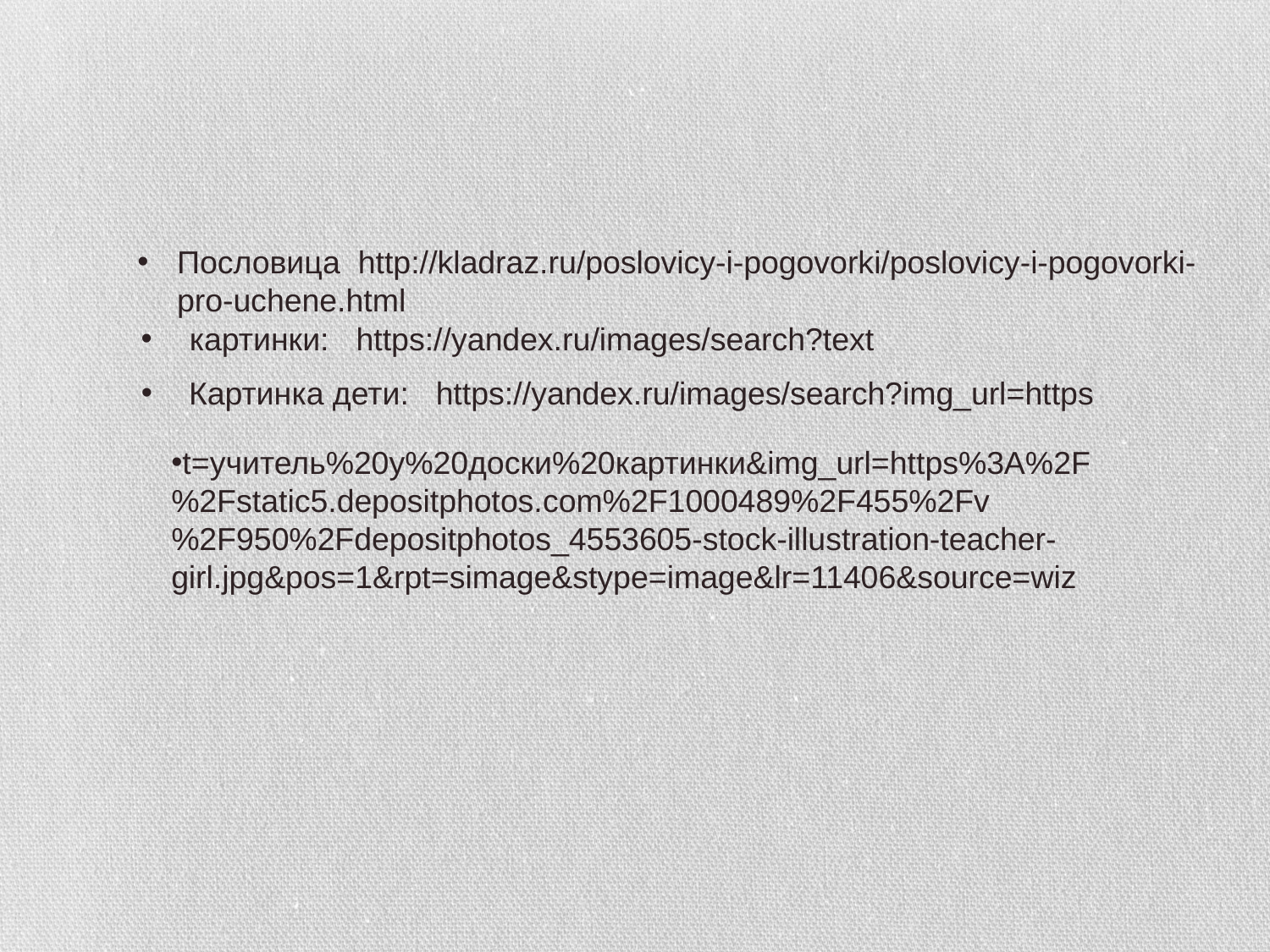

Пословица  http://kladraz.ru/poslovicy-i-pogovorki/poslovicy-i-pogovorki-pro-uchene.html
 картинки:   https://yandex.ru/images/search?text
Картинка дети:   https://yandex.ru/images/search?img_url=https
t=учитель%20у%20доски%20картинки&img_url=https%3A%2F%2Fstatic5.depositphotos.com%2F1000489%2F455%2Fv%2F950%2Fdepositphotos_4553605-stock-illustration-teacher-girl.jpg&pos=1&rpt=simage&stype=image&lr=11406&source=wiz